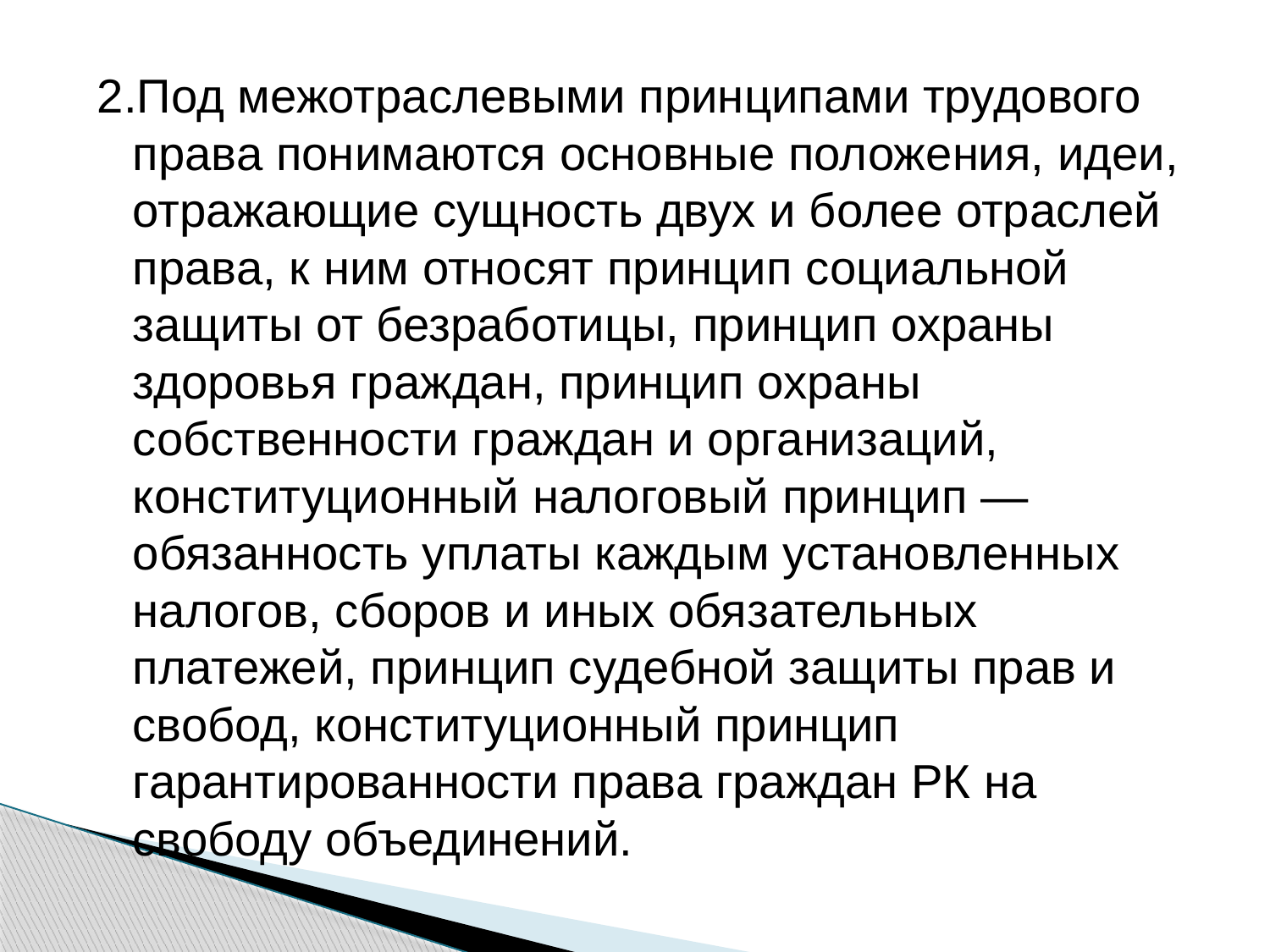

#
2.Под межотраслевыми принципами трудового права понимаются основные положения, идеи, отражающие сущность двух и более отраслей права, к ним относят принцип социальной защиты от безработицы, принцип охраны здоровья граждан, принцип охраны собственности граждан и организаций, конституционный налоговый принцип — обязанность уплаты каждым установленных налогов, сборов и иных обязательных платежей, принцип судебной защиты прав и свобод, конституционный принцип гарантированности права граждан РК на свободу объединений.